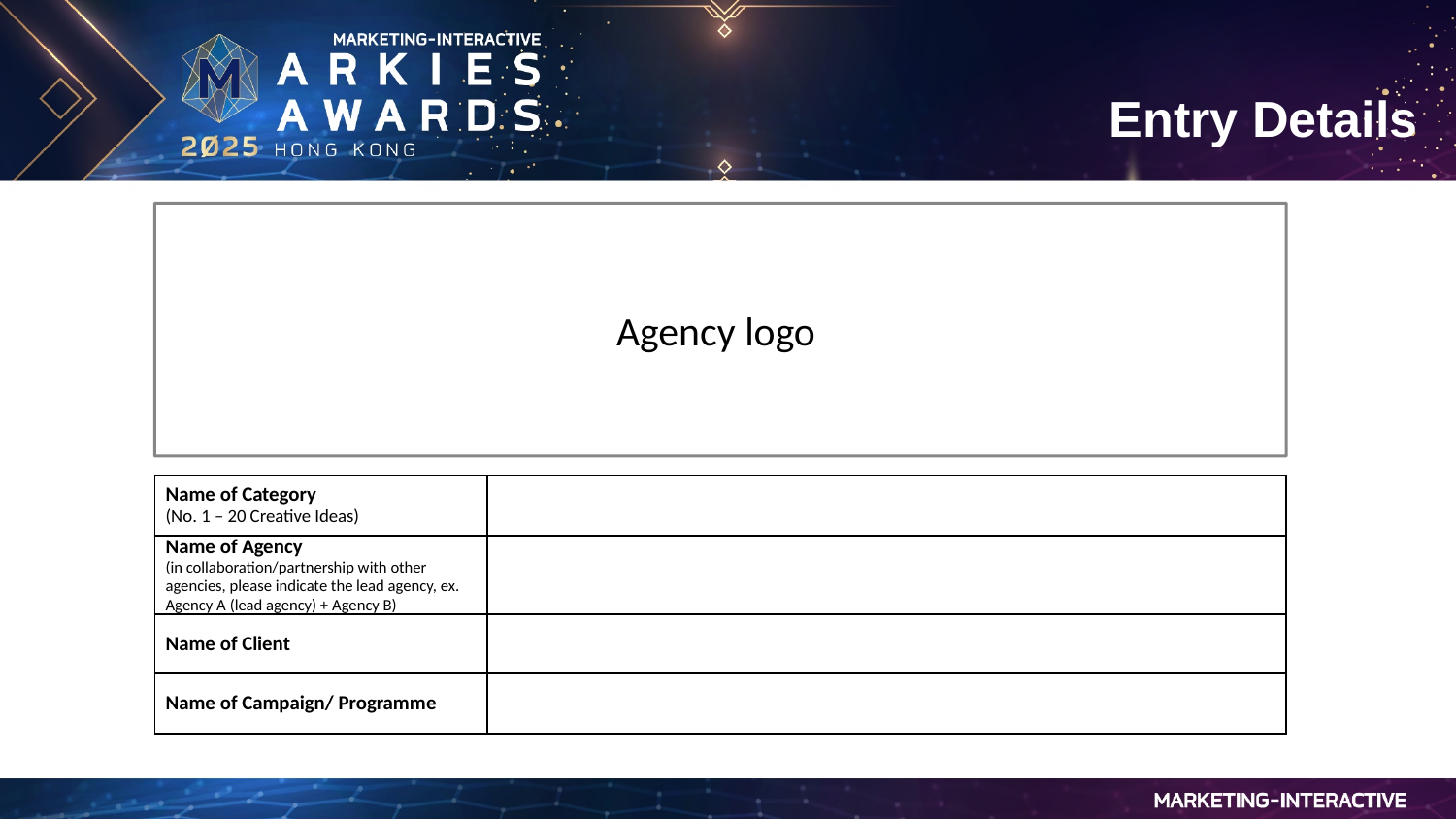

Entry Details

Agency logo
| Name of Category (No. 1 – 20 Creative Ideas) |  |
| --- | --- |
| Name of Agency (in collaboration/partnership with other agencies, please indicate the lead agency, ex. Agency A (lead agency) + Agency B) |  |
| Name of Client |  |
| Name of Campaign/ Programme |  |